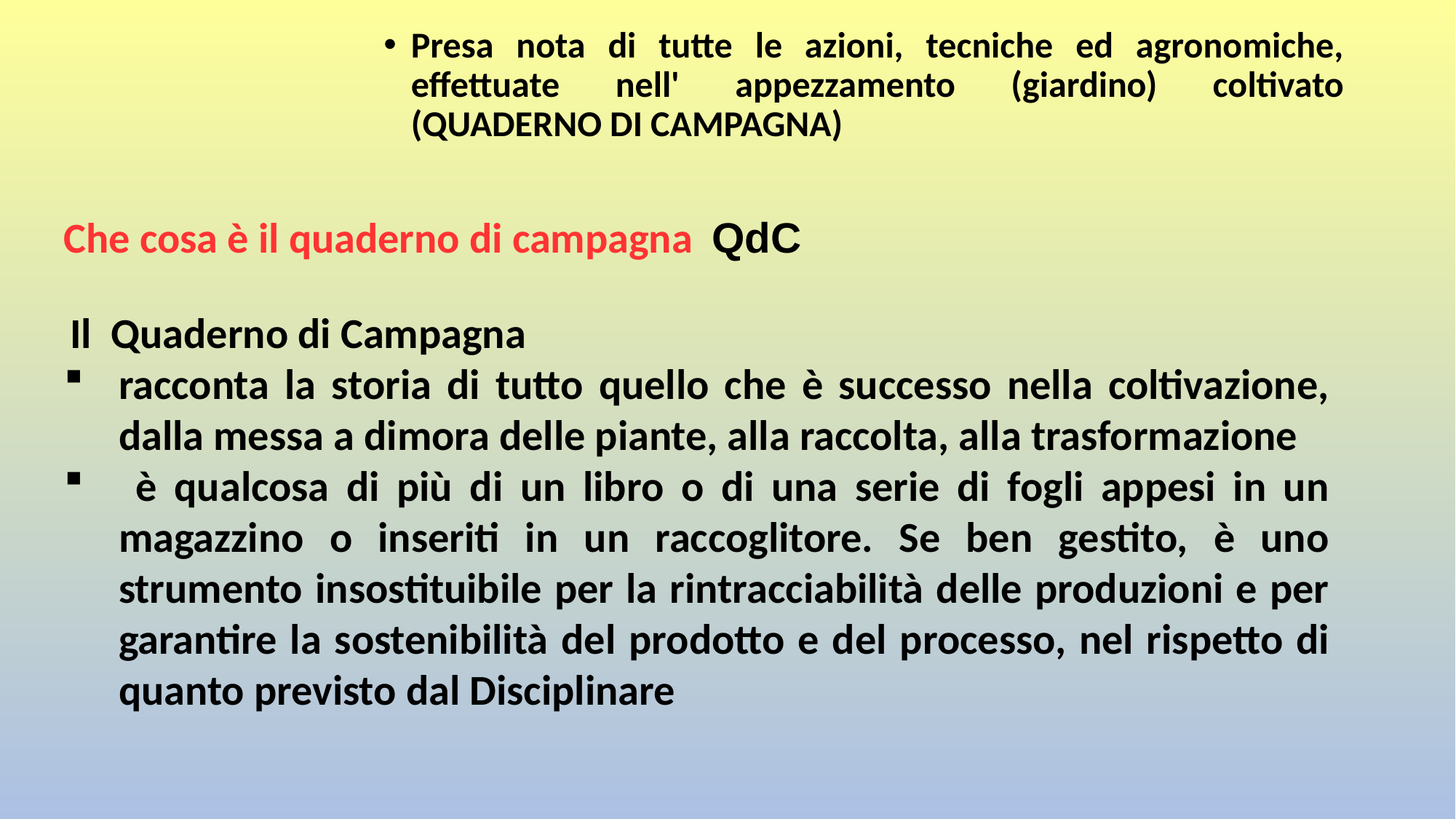

Presa nota di tutte le azioni, tecniche ed agronomiche, effettuate nell' appezzamento (giardino) coltivato (QUADERNO DI CAMPAGNA)

Che cosa è il quaderno di campagna  QdC
 Il  Quaderno di Campagna
racconta la storia di tutto quello che è successo nella coltivazione, dalla messa a dimora delle piante, alla raccolta, alla trasformazione
 è qualcosa di più di un libro o di una serie di fogli appesi in un magazzino o inseriti in un raccoglitore. Se ben gestito, è uno strumento insostituibile per la rintracciabilità delle produzioni e per garantire la sostenibilità del prodotto e del processo, nel rispetto di quanto previsto dal Disciplinare